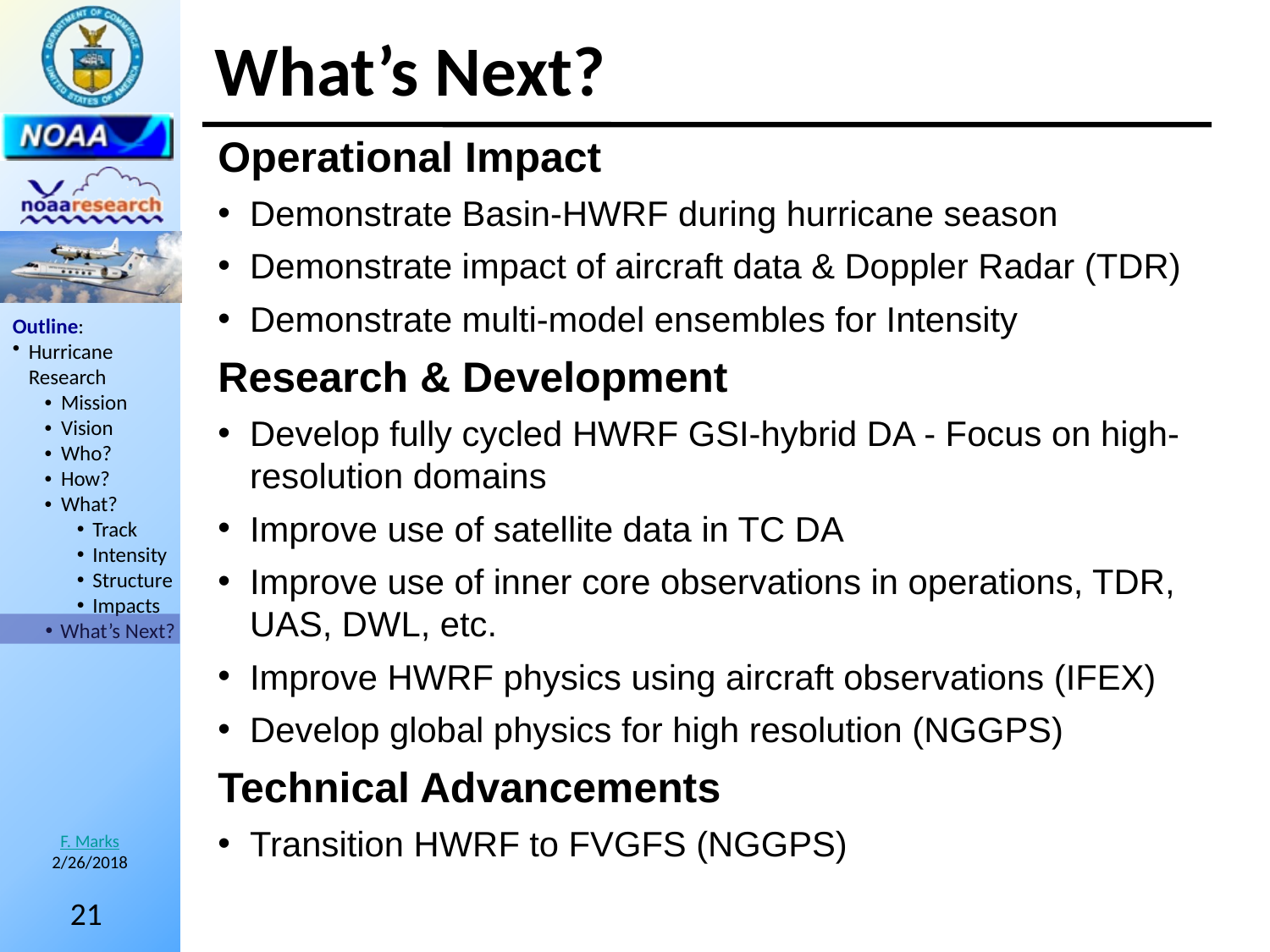

# What’s Next?
Operational Impact
Demonstrate Basin-HWRF during hurricane season
Demonstrate impact of aircraft data & Doppler Radar (TDR)
Demonstrate multi-model ensembles for Intensity
Research & Development
Develop fully cycled HWRF GSI-hybrid DA - Focus on high-resolution domains
Improve use of satellite data in TC DA
Improve use of inner core observations in operations, TDR, UAS, DWL, etc.
Improve HWRF physics using aircraft observations (IFEX)
Develop global physics for high resolution (NGGPS)
Technical Advancements
Transition HWRF to FVGFS (NGGPS)